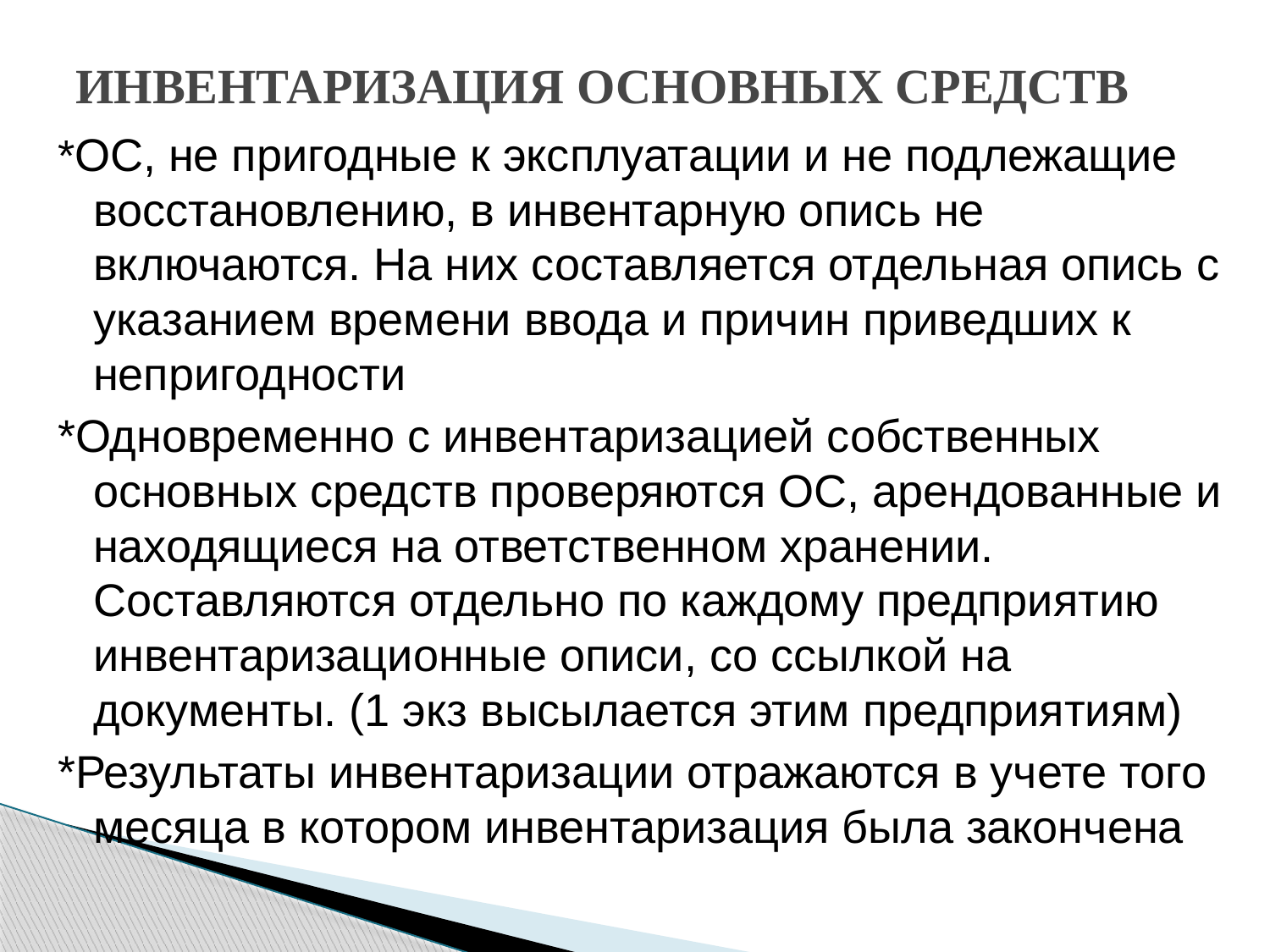

# ИНВЕНТАРИЗАЦИЯ ОСНОВНЫХ СРЕДСТВ
*ОС, не пригодные к эксплуатации и не подлежащие восстановлению, в инвентарную опись не включаются. На них составляется отдельная опись с указанием времени ввода и причин приведших к непригодности
*Одновременно с инвентаризацией собственных основных средств проверяются ОС, арендованные и находящиеся на ответственном хранении. Составляются отдельно по каждому предприятию инвентаризационные описи, со ссылкой на документы. (1 экз высылается этим предприятиям)
*Результаты инвентаризации отражаются в учете того месяца в котором инвентаризация была закончена